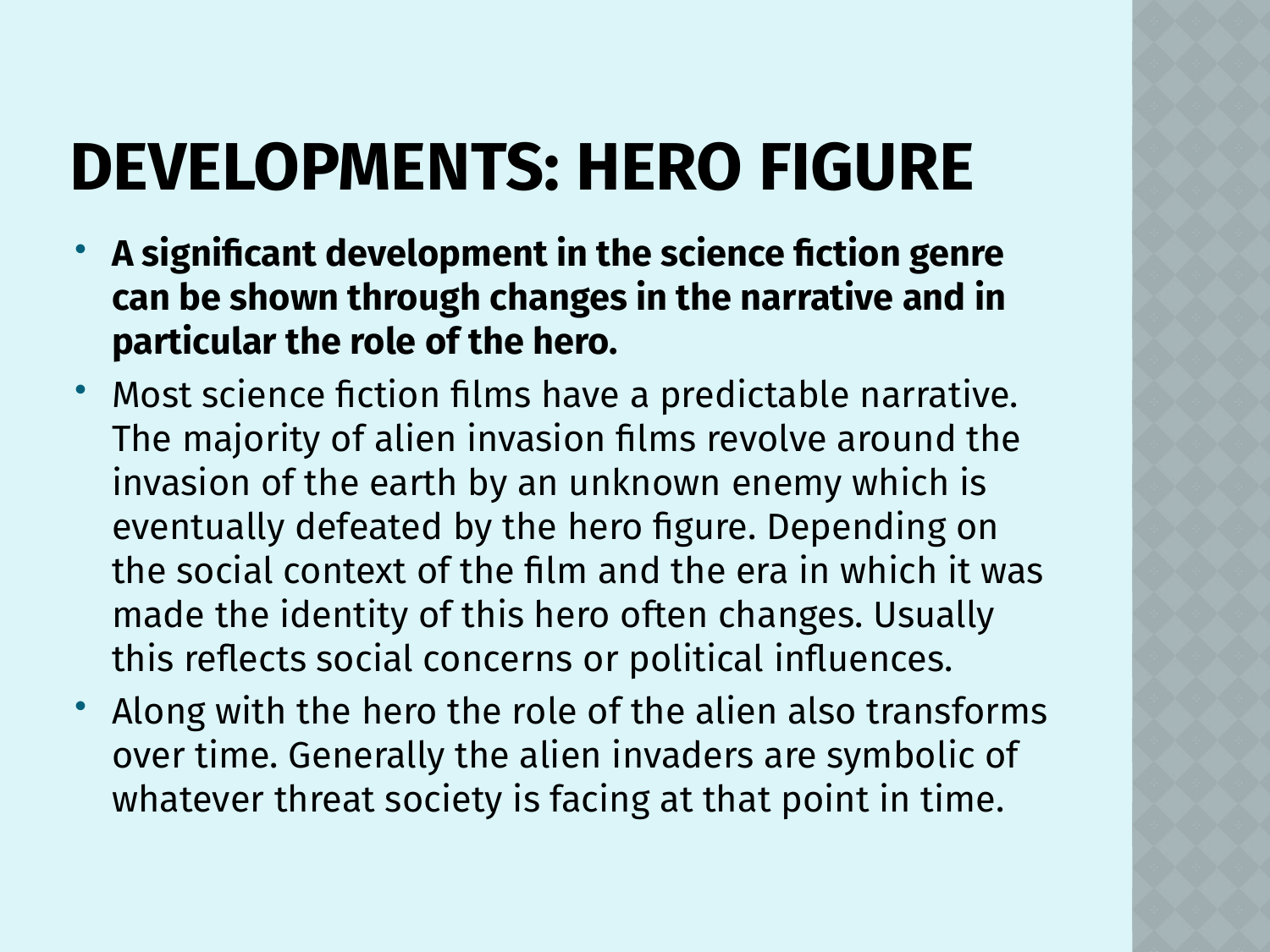

# DEVELOPMENTS: HERO FIGURE
A significant development in the science fiction genre can be shown through changes in the narrative and in particular the role of the hero.
Most science fiction films have a predictable narrative. The majority of alien invasion films revolve around the invasion of the earth by an unknown enemy which is eventually defeated by the hero figure. Depending on the social context of the film and the era in which it was made the identity of this hero often changes. Usually this reflects social concerns or political influences.
Along with the hero the role of the alien also transforms over time. Generally the alien invaders are symbolic of whatever threat society is facing at that point in time.